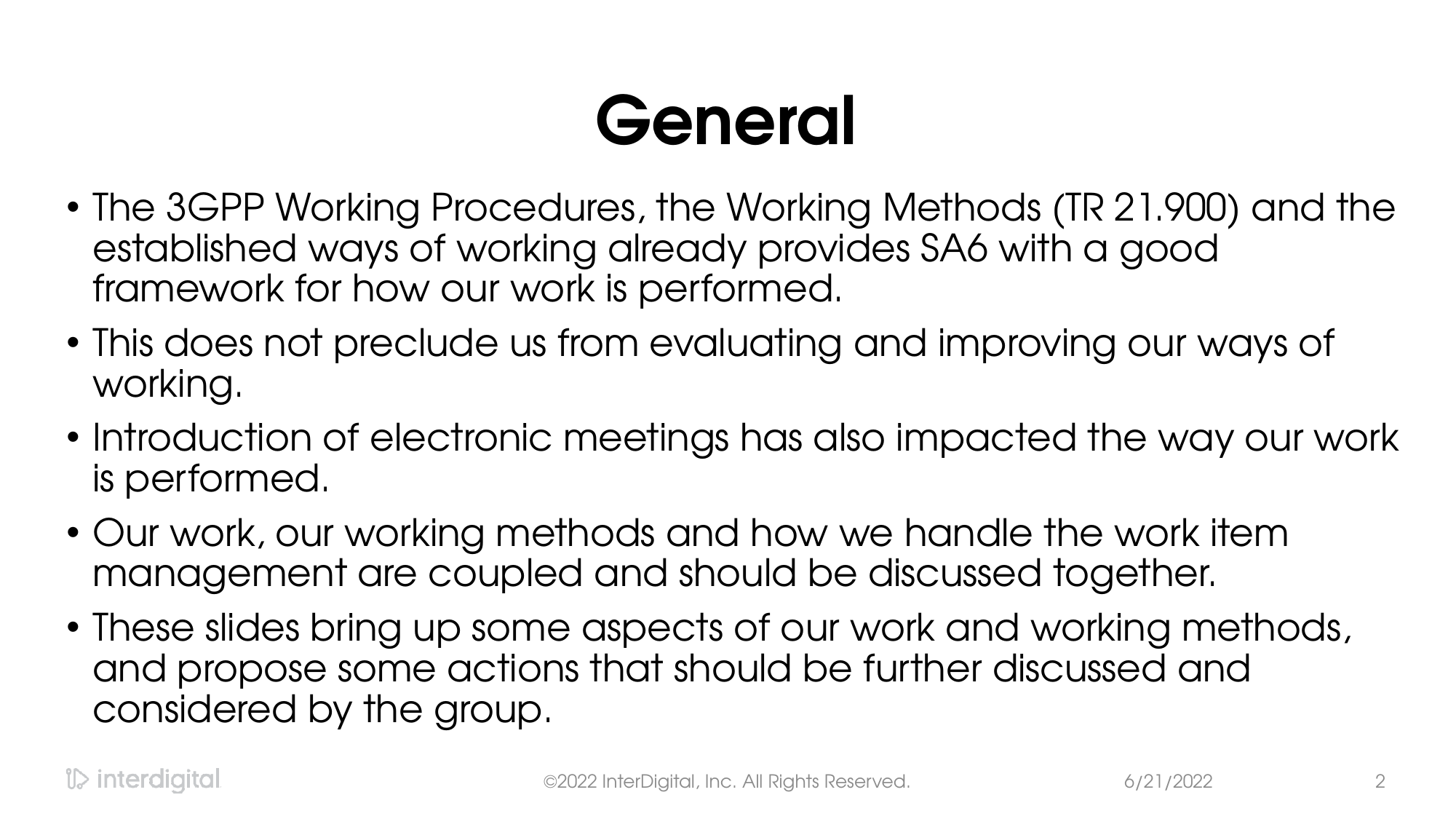

# General
The 3GPP Working Procedures, the Working Methods (TR 21.900) and the established ways of working already provides SA6 with a good framework for how our work is performed.
This does not preclude us from evaluating and improving our ways of working.
Introduction of electronic meetings has also impacted the way our work is performed.
Our work, our working methods and how we handle the work item management are coupled and should be discussed together.
These slides bring up some aspects of our work and working methods, and propose some actions that should be further discussed and considered by the group.
©2022 InterDigital, Inc. All Rights Reserved.
6/21/2022
2